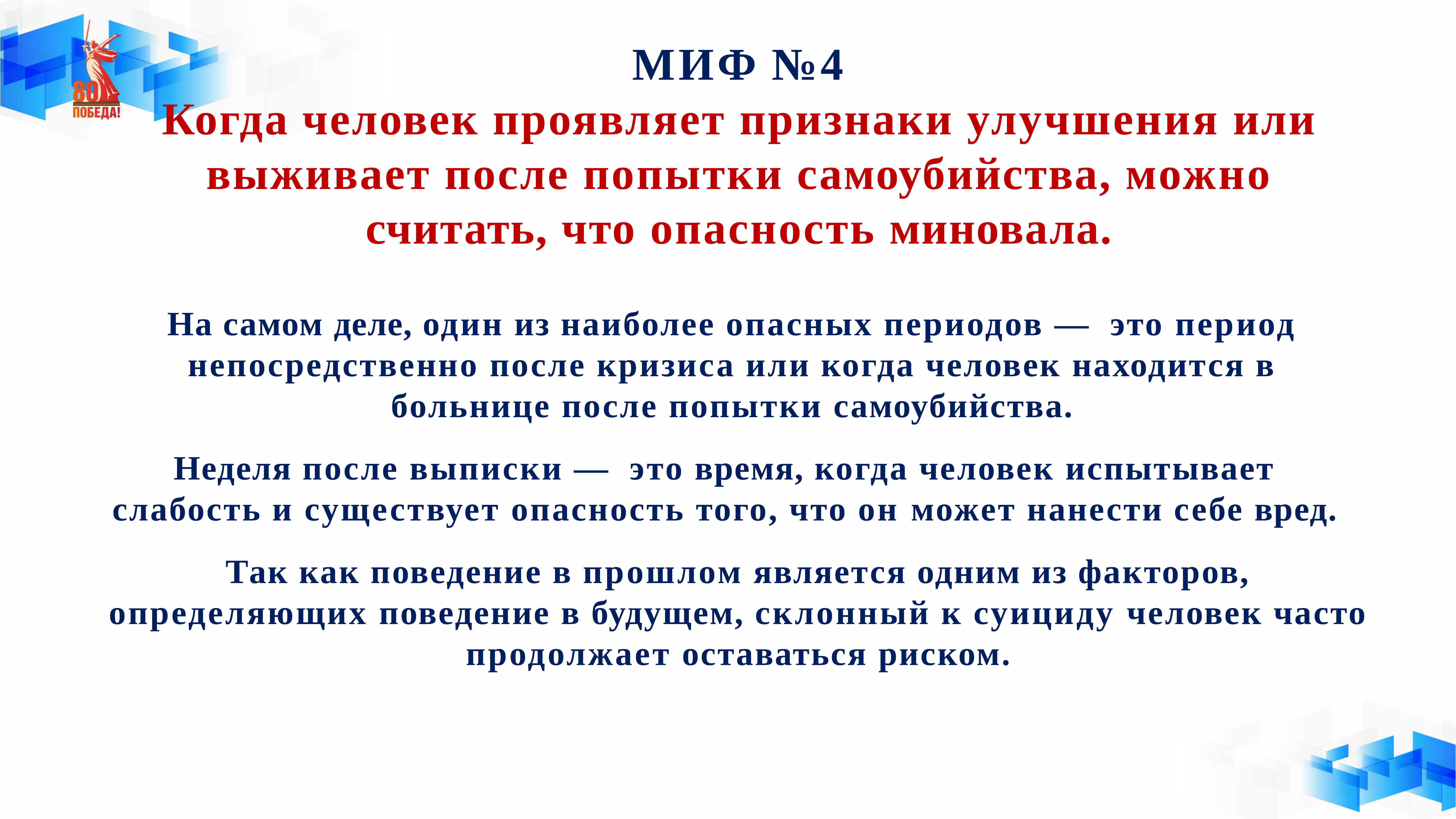

# МИФ №4 Когда человек проявляет признаки улучшения или выживает после попытки самоубийства, можно считать, что опасность миновала.
На самом деле, один из наиболее опасных периодов — это период непосредственно после кризиса или когда человек находится в больнице после попытки самоубийства.
Неделя после выписки — это время, когда человек испытывает слабость и существует опасность того, что он может нанести себе вред.
Так как поведение в прошлом является одним из факторов, определяющих поведение в будущем, склонный к суициду человек часто продолжает оставаться риском.